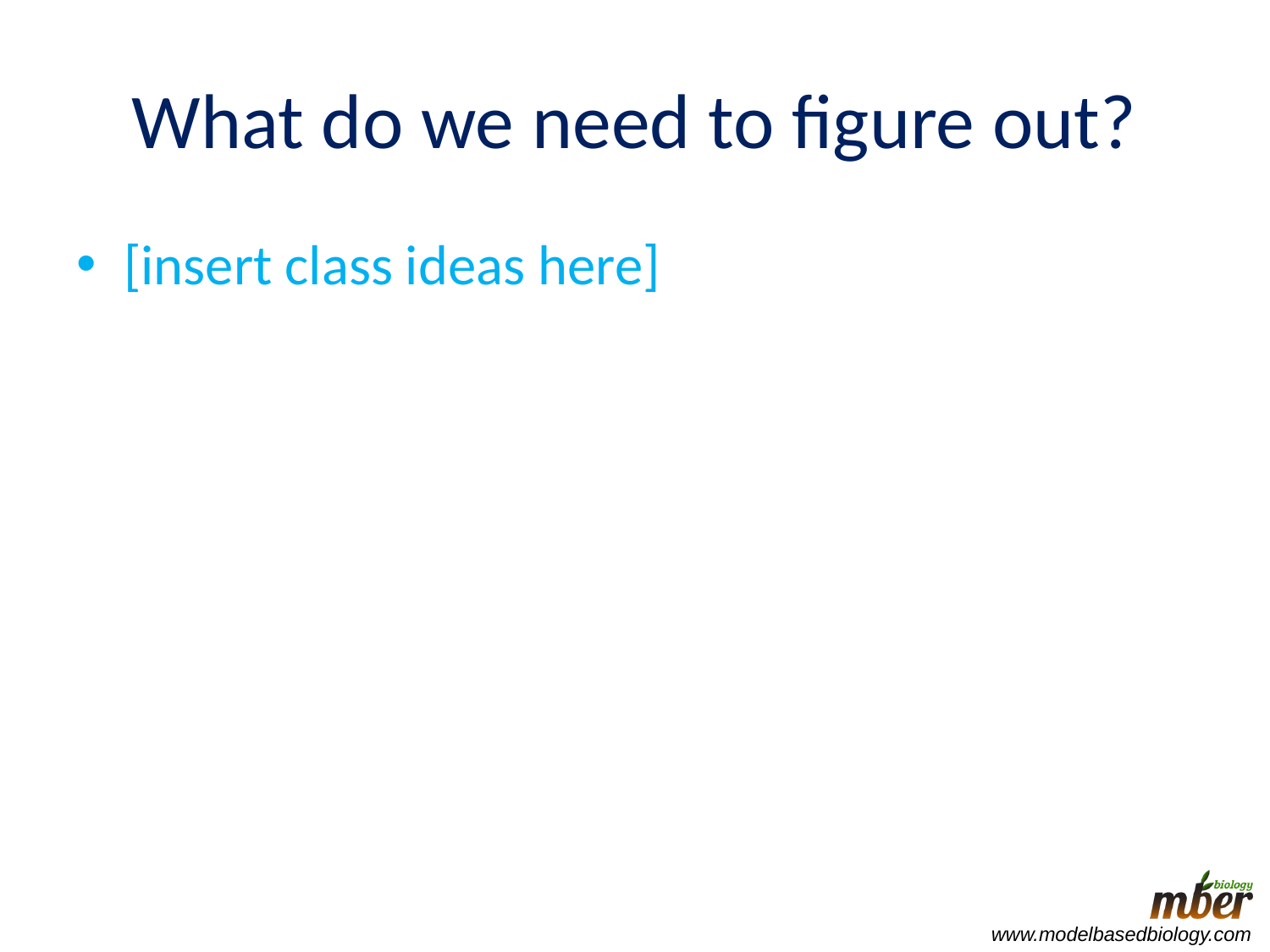

# What do we need to figure out?
[insert class ideas here]